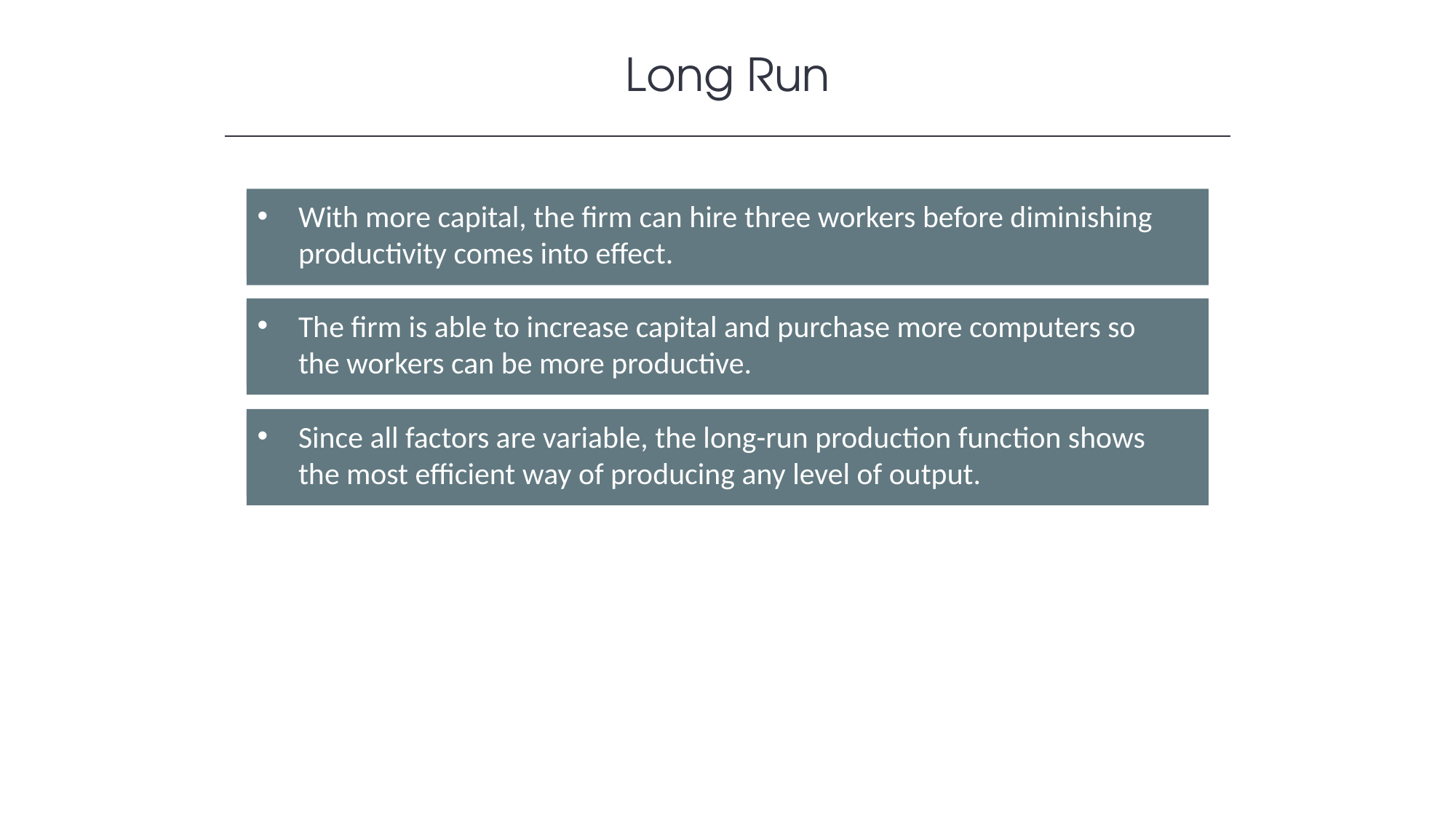

Long Run

With more capital, the firm can hire three workers before diminishing productivity comes into effect.

The firm is able to increase capital and purchase more computers so the workers can be more productive.

Since all factors are variable, the long-run production function shows the most efficient way of producing any level of output.